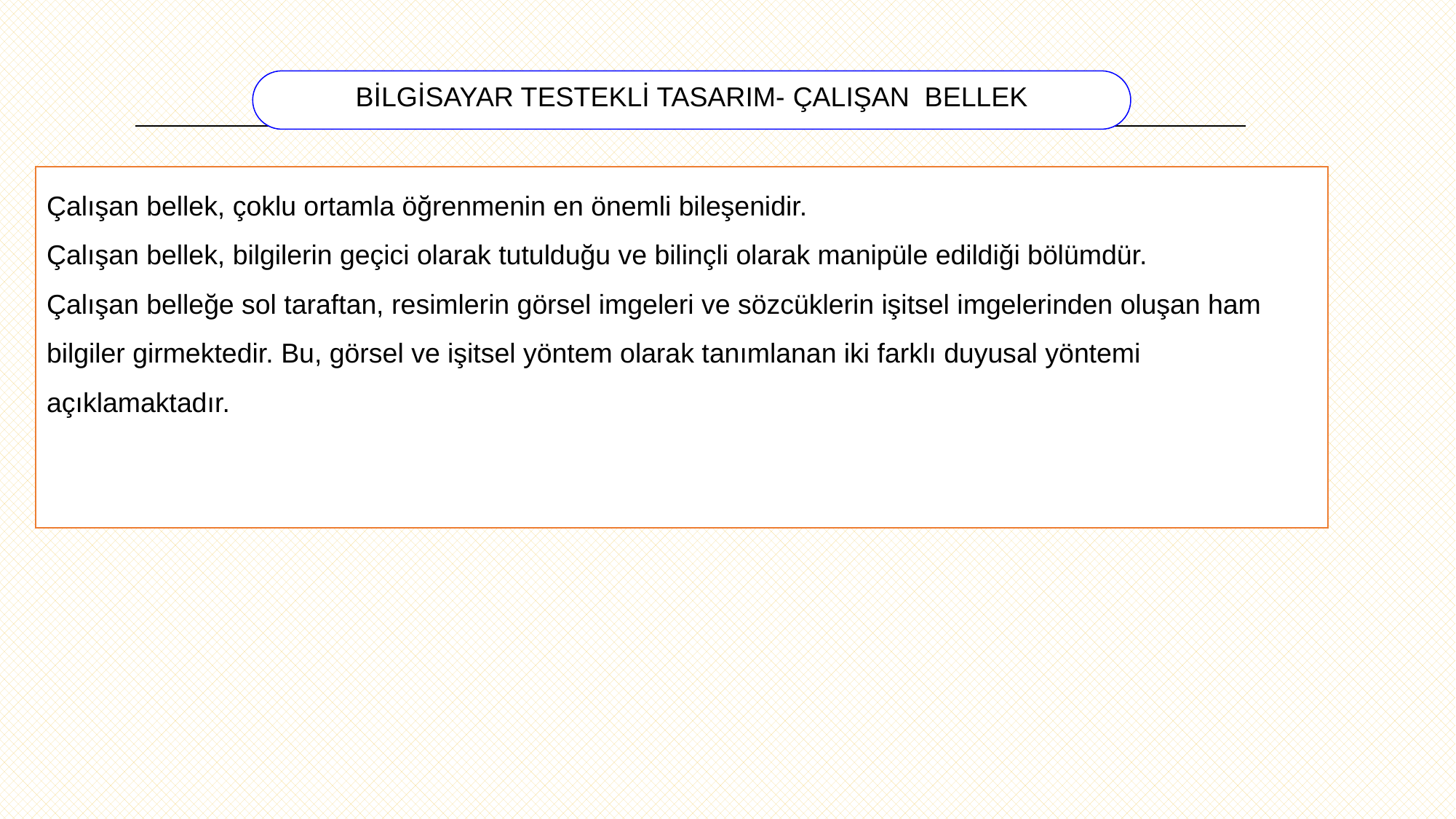

BİLGİSAYAR TESTEKLİ TASARIM- ÇALIŞAN  BELLEK
Çalışan bellek, çoklu ortamla öğrenmenin en önemli bileşenidir.
Çalışan bellek, bilgilerin geçici olarak tutulduğu ve bilinçli olarak manipüle edildiği bölümdür.
Çalışan belleğe sol taraftan, resimlerin görsel imgeleri ve sözcüklerin işitsel imgelerinden oluşan ham bilgiler girmektedir. Bu, görsel ve işitsel yöntem olarak tanımlanan iki farklı duyusal yöntemi açıklamaktadır.